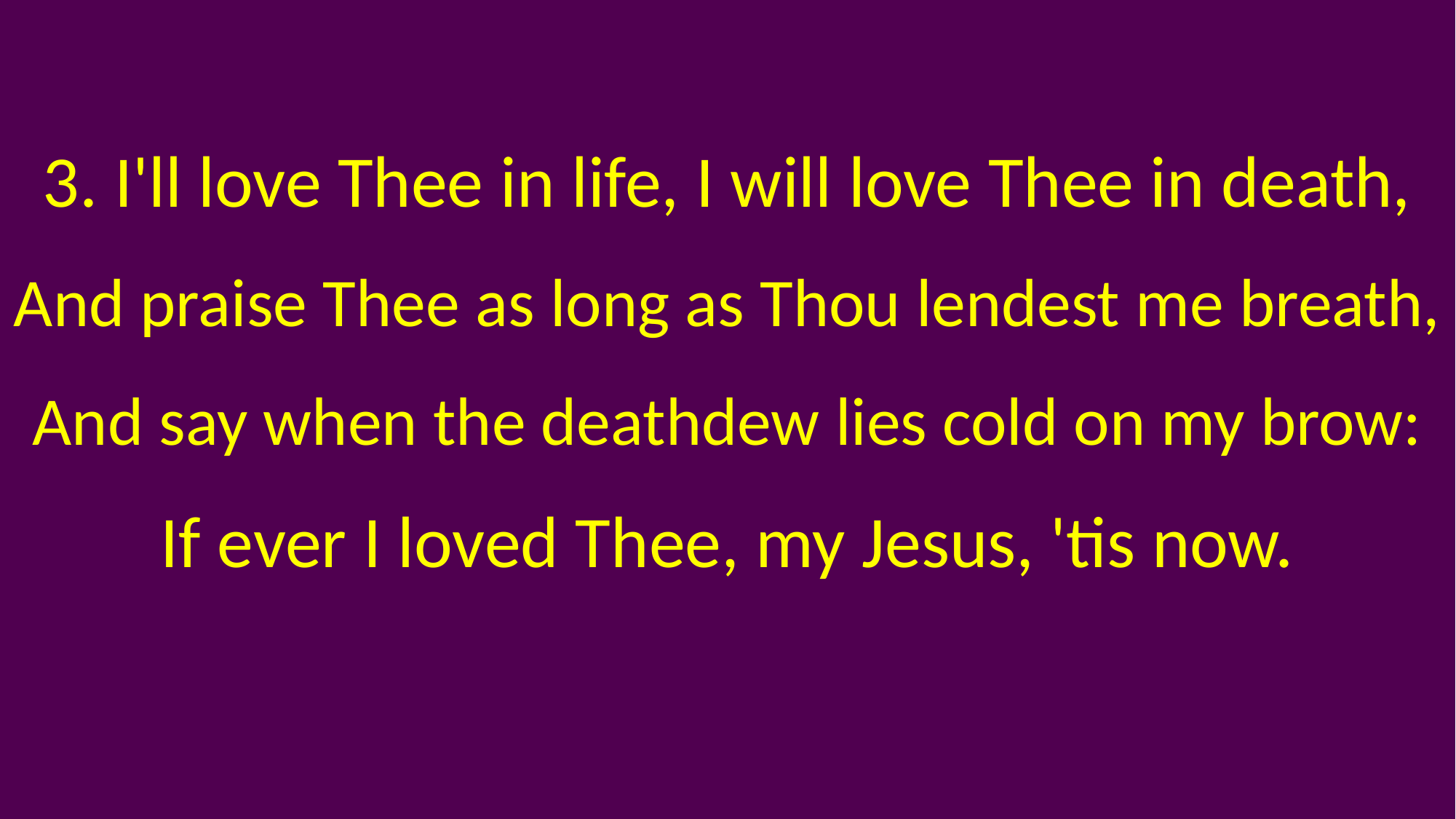

3. I'll love Thee in life, I will love Thee in death,
And praise Thee as long as Thou lendest me breath,
And say when the deathdew lies cold on my brow:
If ever I loved Thee, my Jesus, 'tis now.